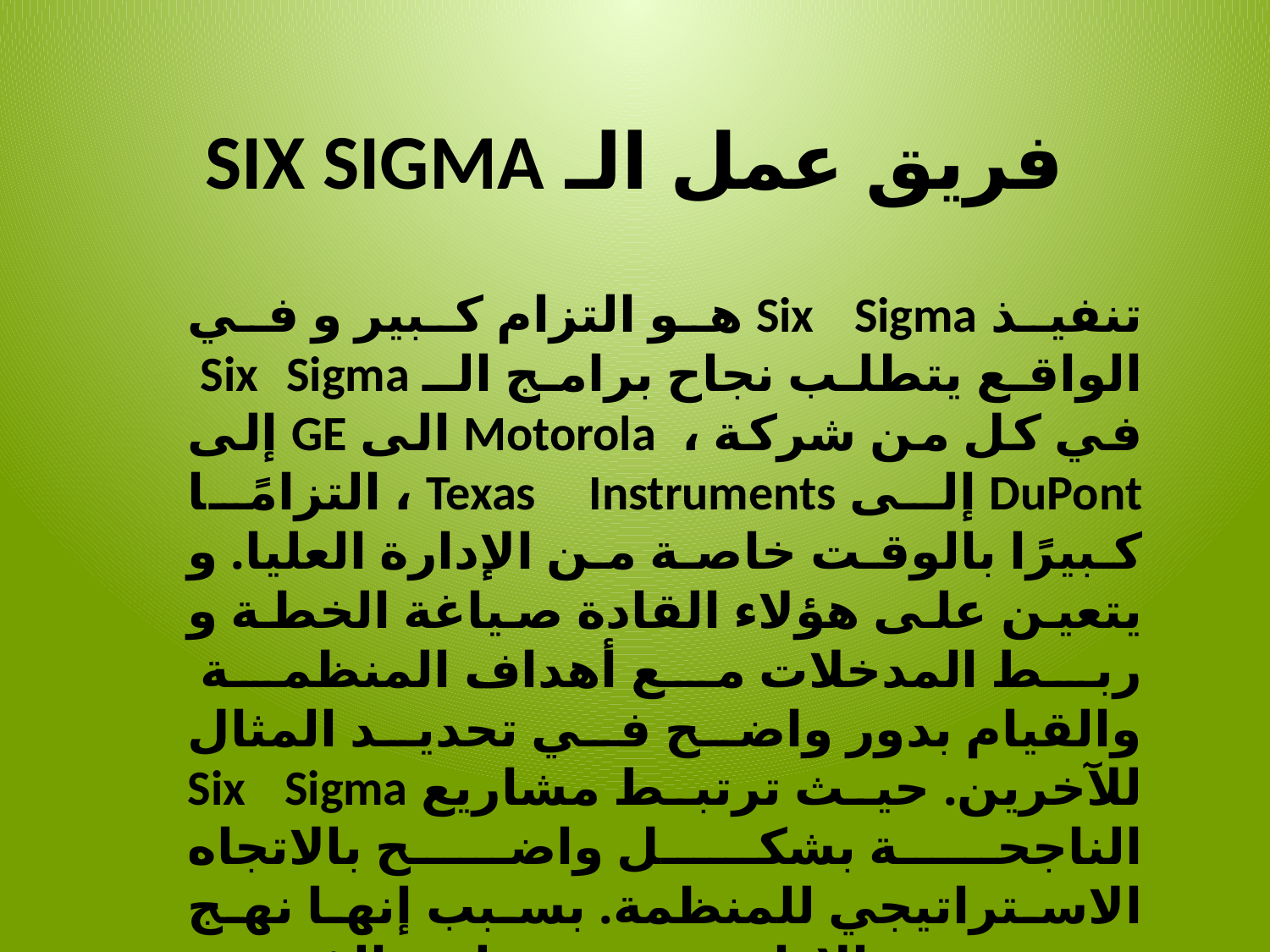

# فريق عمل الـ SIX SIGMA
تنفيذ Six Sigma هو التزام كبير و في الواقع يتطلب نجاح برامج الـ Six Sigma  في كل من شركة ،  Motorola الى GE إلى DuPont إلى Texas Instruments ، التزامًا كبيرًا بالوقت خاصة من الإدارة العليا. و يتعين على هؤلاء القادة صياغة الخطة و ربط المدخلات مع أهداف المنظمة  والقيام بدور واضح في تحديد المثال للآخرين. حيث ترتبط مشاريع Six Sigma الناجحة بشكل واضح بالاتجاه الاستراتيجي للمنظمة. بسبب إنها نهج موجه من الإدارة  يعتمد على الفريق  ويقوده الخبراء